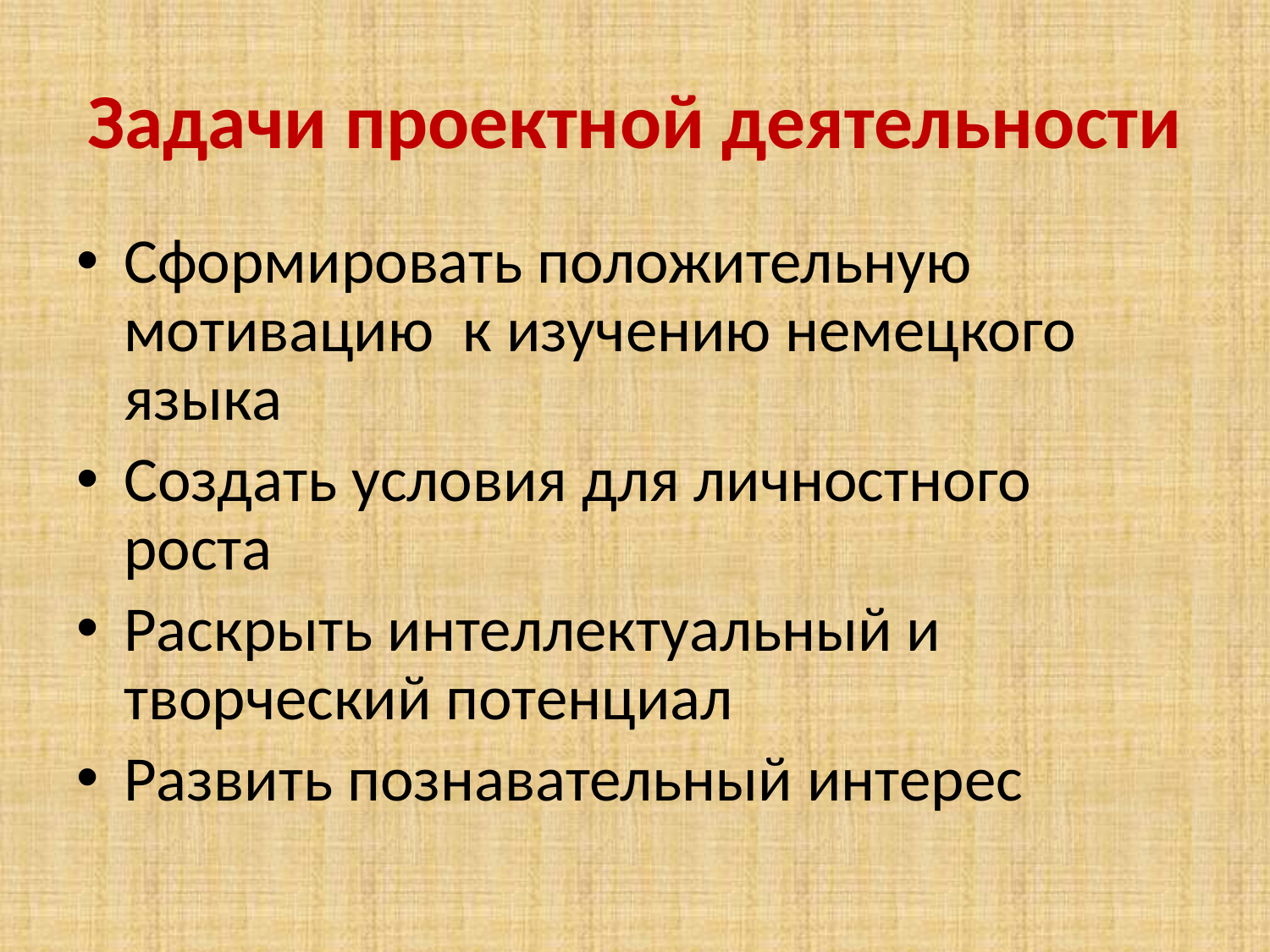

# Задачи проектной деятельности
Сформировать положительную мотивацию  к изучению немецкого языка
Создать условия для личностного роста
Раскрыть интеллектуальный и творческий потенциал
Развить познавательный интерес